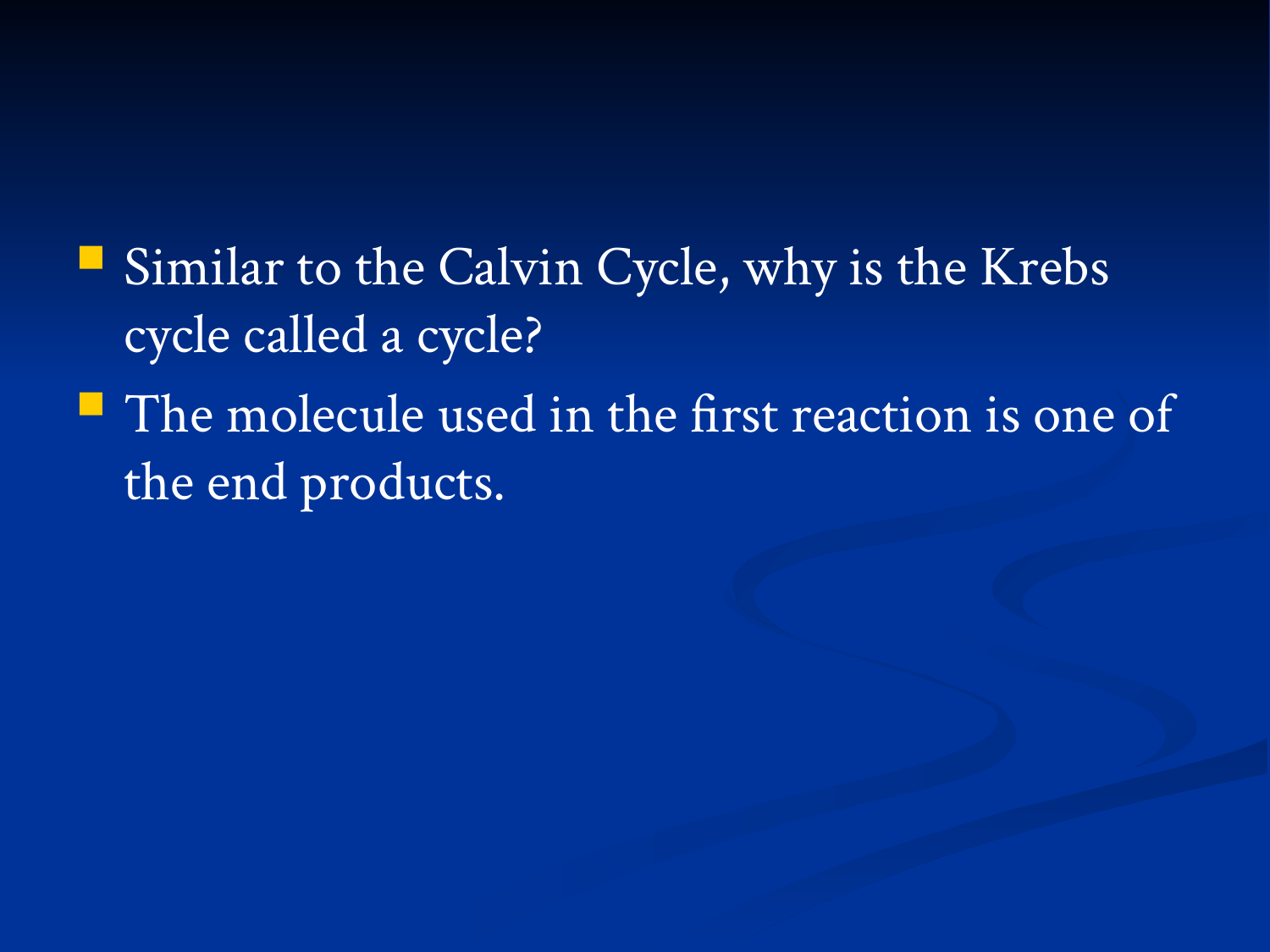

#
Similar to the Calvin Cycle, why is the Krebs cycle called a cycle?
The molecule used in the first reaction is one of the end products.